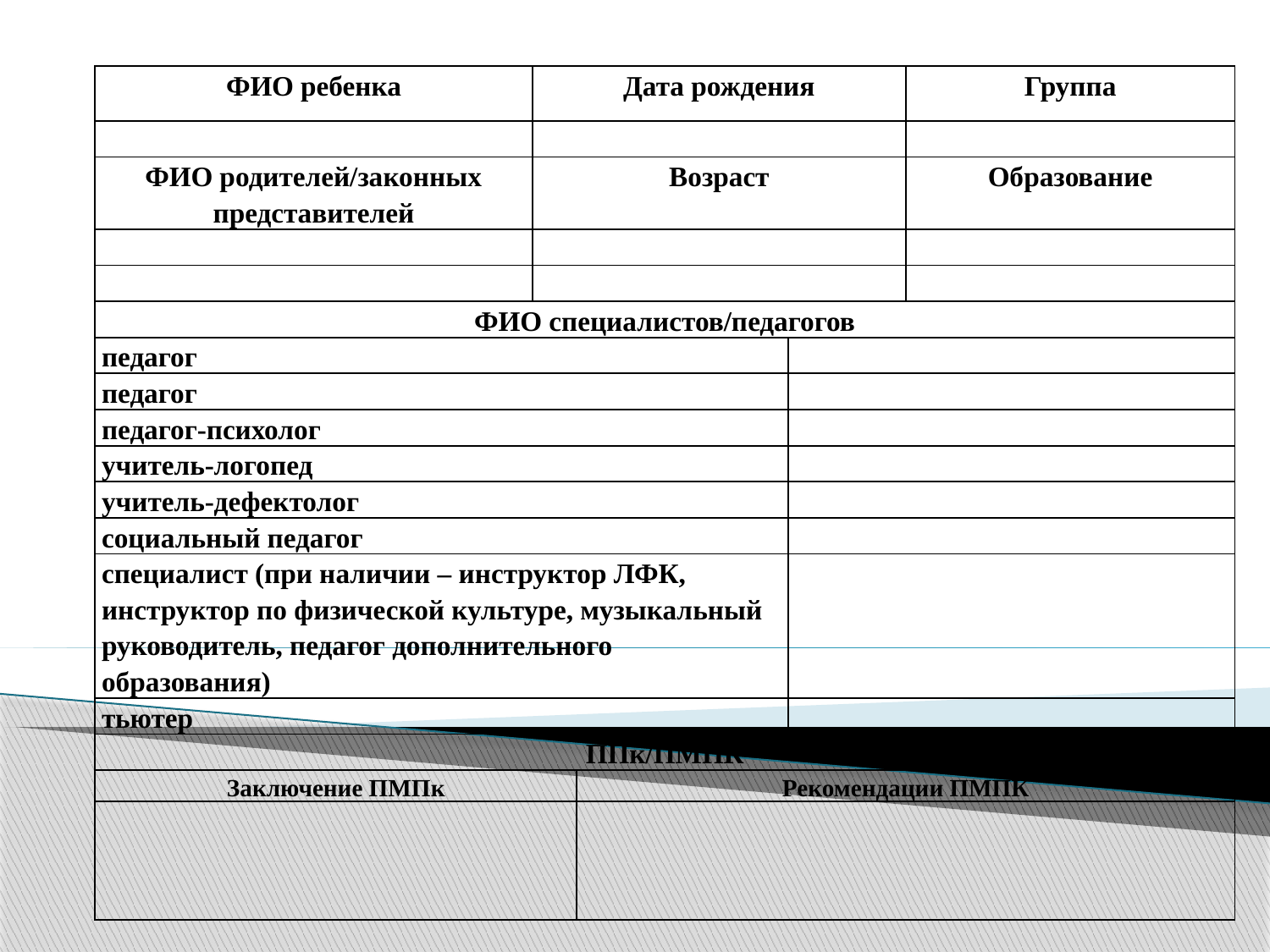

#
| ФИО ребенка | Дата рождения |  |  | Группа |
| --- | --- | --- | --- | --- |
|  |  |  |  |  |
| ФИО родителей/законных представителей | Возраст |  |  | Образование |
|  |  |  |  |  |
|  |  |  |  |  |
| ФИО специалистов/педагогов |  |  |  |  |
| педагог |  |  |  |  |
| педагог |  |  |  |  |
| педагог-психолог |  |  |  |  |
| учитель-логопед |  |  |  |  |
| учитель-дефектолог |  |  |  |  |
| социальный педагог |  |  |  |  |
| специалист (при наличии – инструктор ЛФК, инструктор по физической культуре, музыкальный руководитель, педагог дополнительного образования) |  |  |  |  |
| тьютер |  |  |  |  |
| ППк/ПМПК |  |  |  |  |
| Заключение ПМПк |  | Рекомендации ПМПК |  |  |
|  |  |  |  |  |